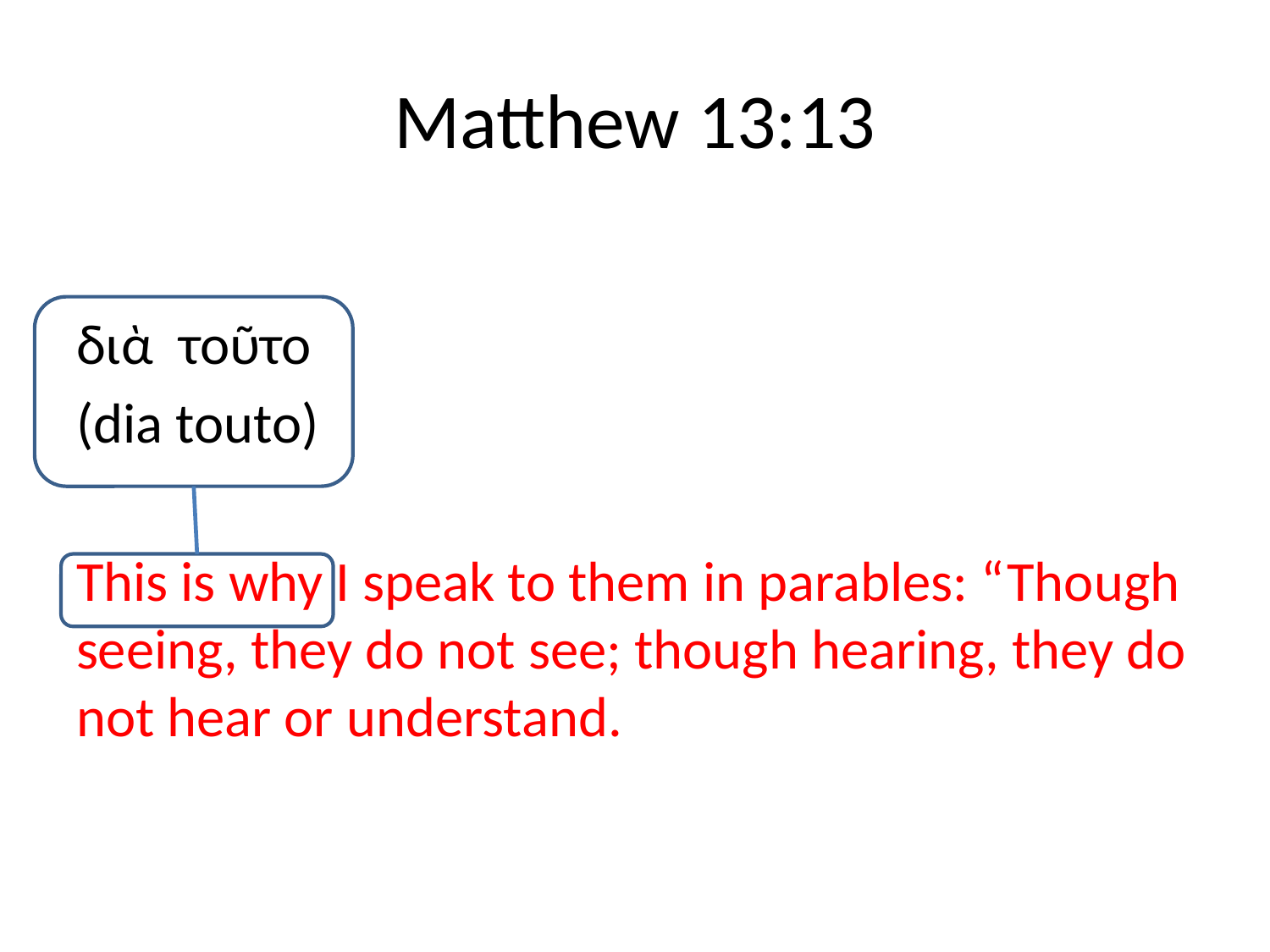

# Matthew 13:13

διὰ  τοῦτο
(dia touto)

This is why I speak to them in parables: “Though seeing, they do not see; though hearing, they do not hear or understand.